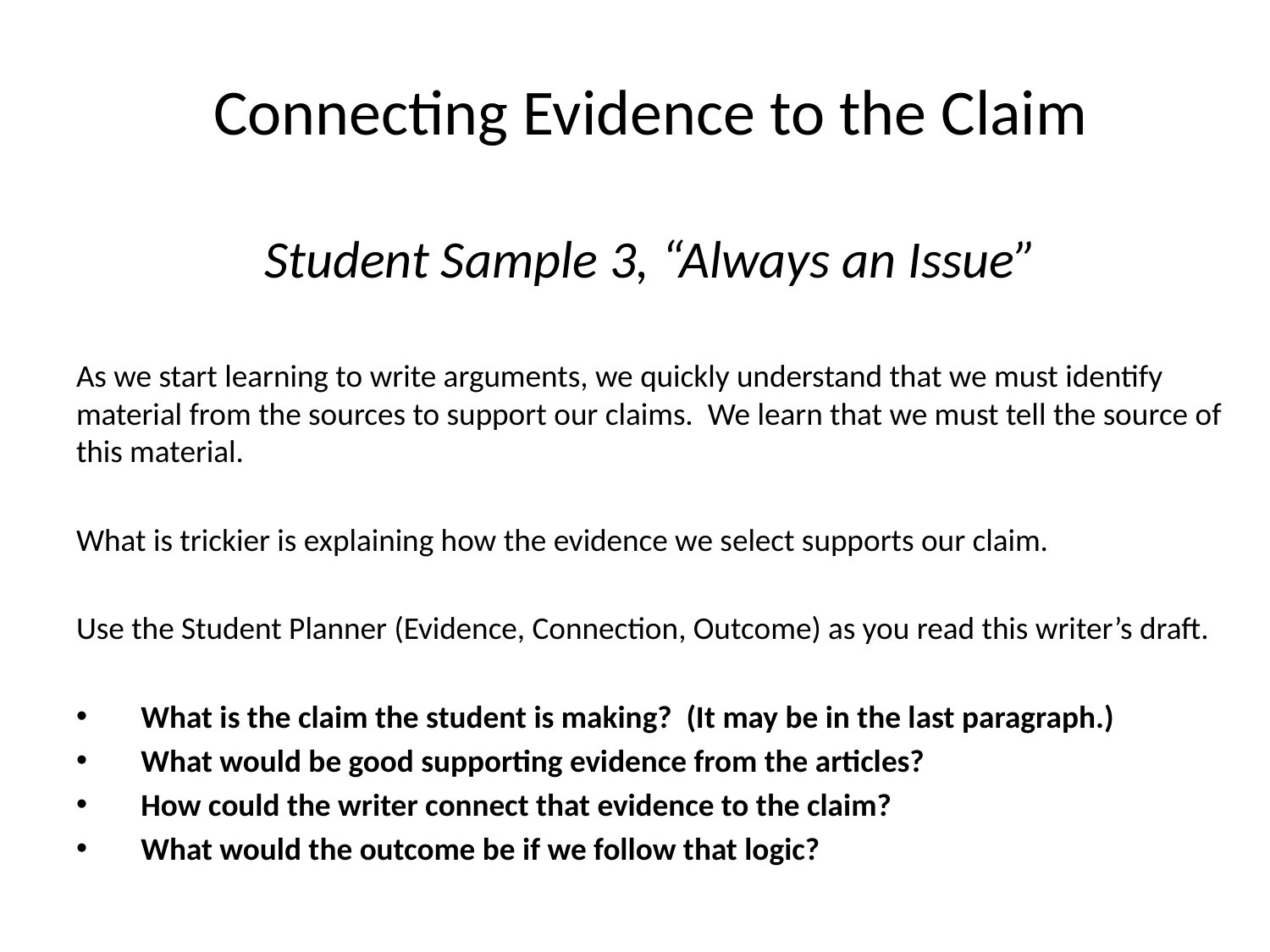

# Connecting Evidence to the Claim Student Sample 3, “Always an Issue”
As we start learning to write arguments, we quickly understand that we must identify material from the sources to support our claims.  We learn that we must tell the source of this material.

What is trickier is explaining how the evidence we select supports our claim.

Use the Student Planner (Evidence, Connection, Outcome) as you read this writer’s draft.

What is the claim the student is making?  (It may be in the last paragraph.)
What would be good supporting evidence from the articles?
How could the writer connect that evidence to the claim?
What would the outcome be if we follow that logic?